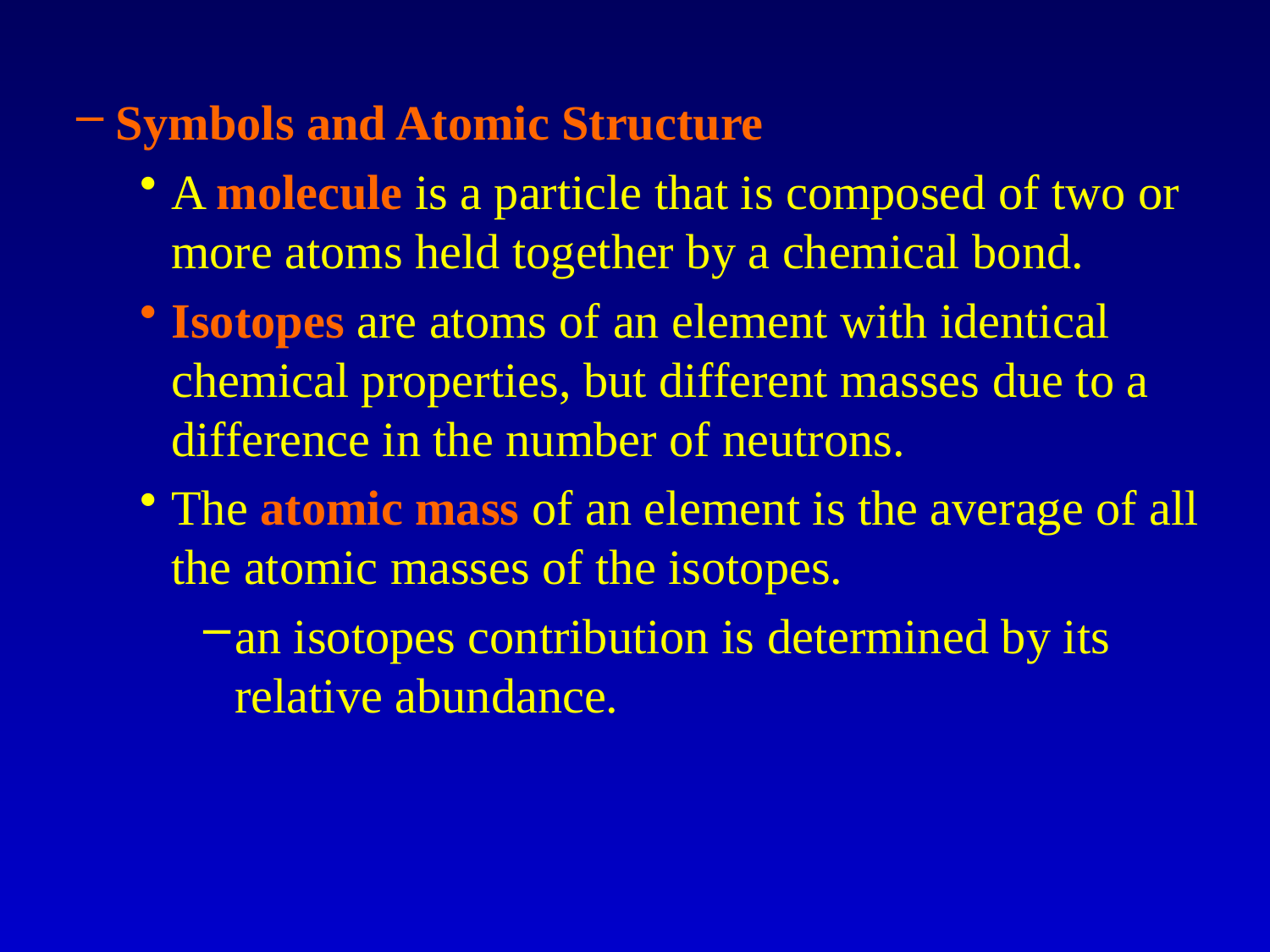

Symbols and Atomic Structure
A molecule is a particle that is composed of two or more atoms held together by a chemical bond.
Isotopes are atoms of an element with identical chemical properties, but different masses due to a difference in the number of neutrons.
The atomic mass of an element is the average of all the atomic masses of the isotopes.
an isotopes contribution is determined by its relative abundance.